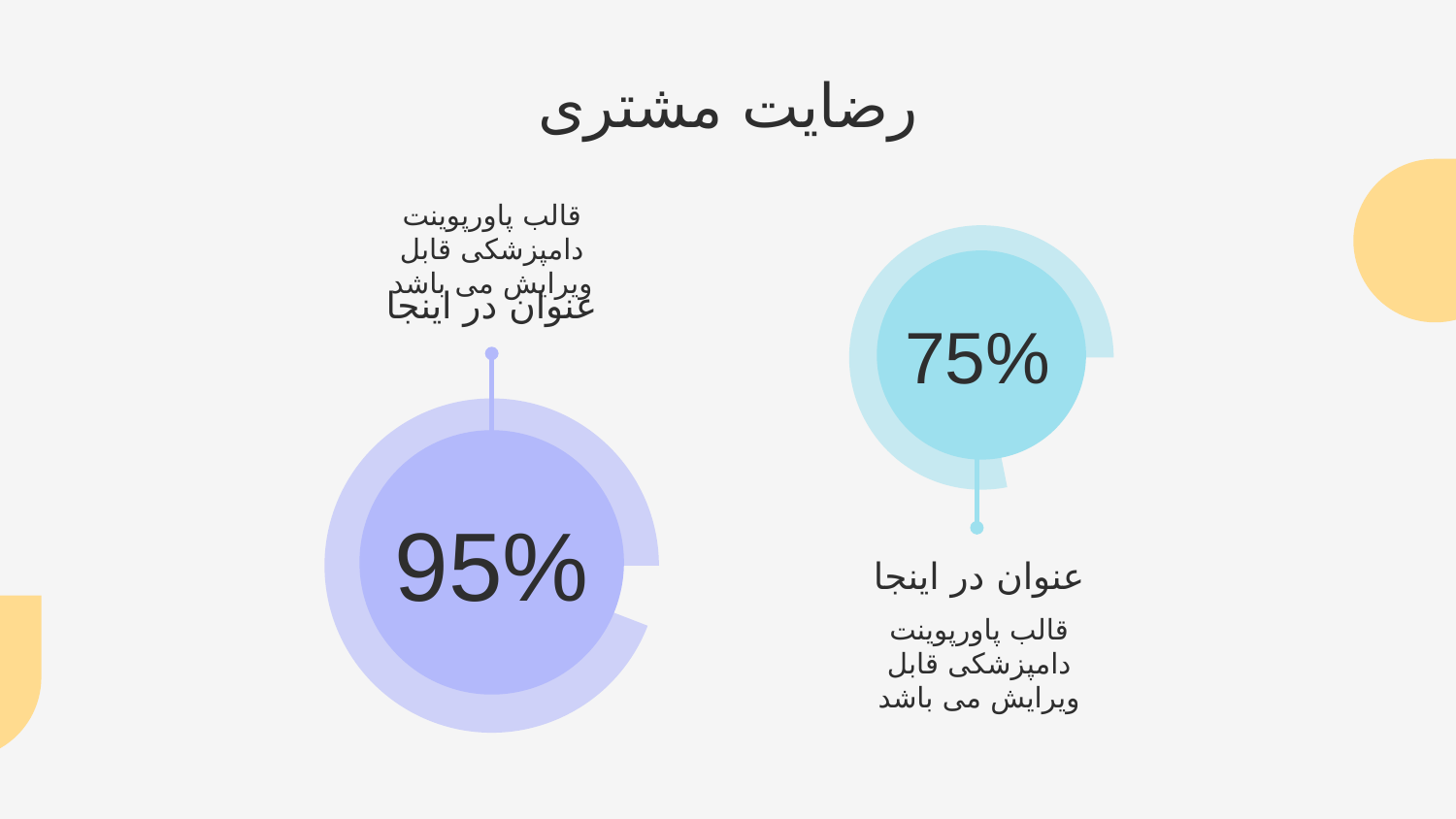

رضایت مشتری
قالب پاورپوینت دامپزشکی قابل ویرایش می باشد

عنوان در اینجا
75%

# 95%
عنوان در اینجا
قالب پاورپوینت دامپزشکی قابل ویرایش می باشد